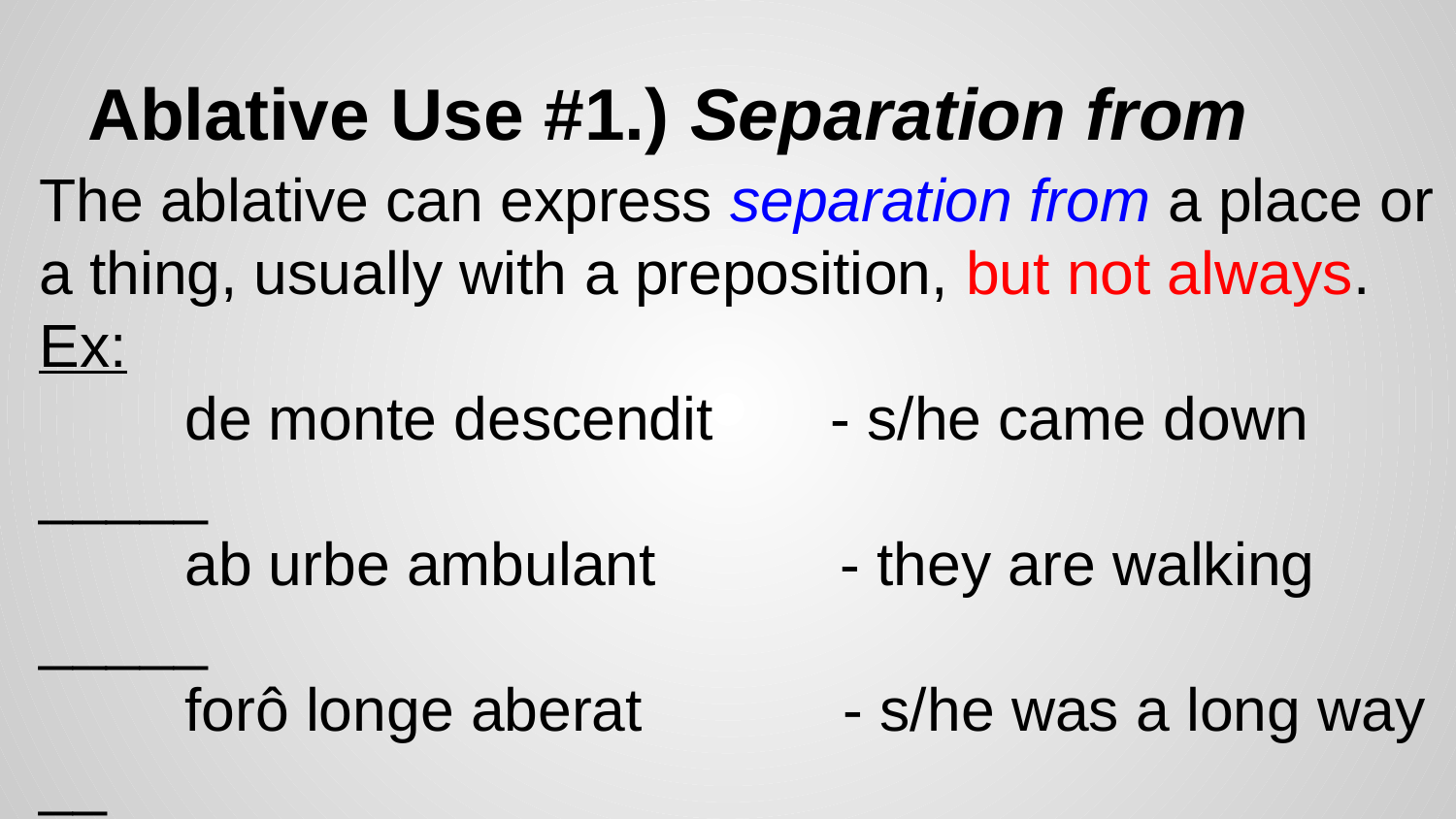

# Ablative Use #1.) Separation from
The ablative can express separation from a place or a thing, usually with a preposition, but not always.
Ex:
	de monte descendit       - s/he came down _____
	ab urbe ambulant           - they are walking _____
	forô longe aberat            - s/he was a long way __